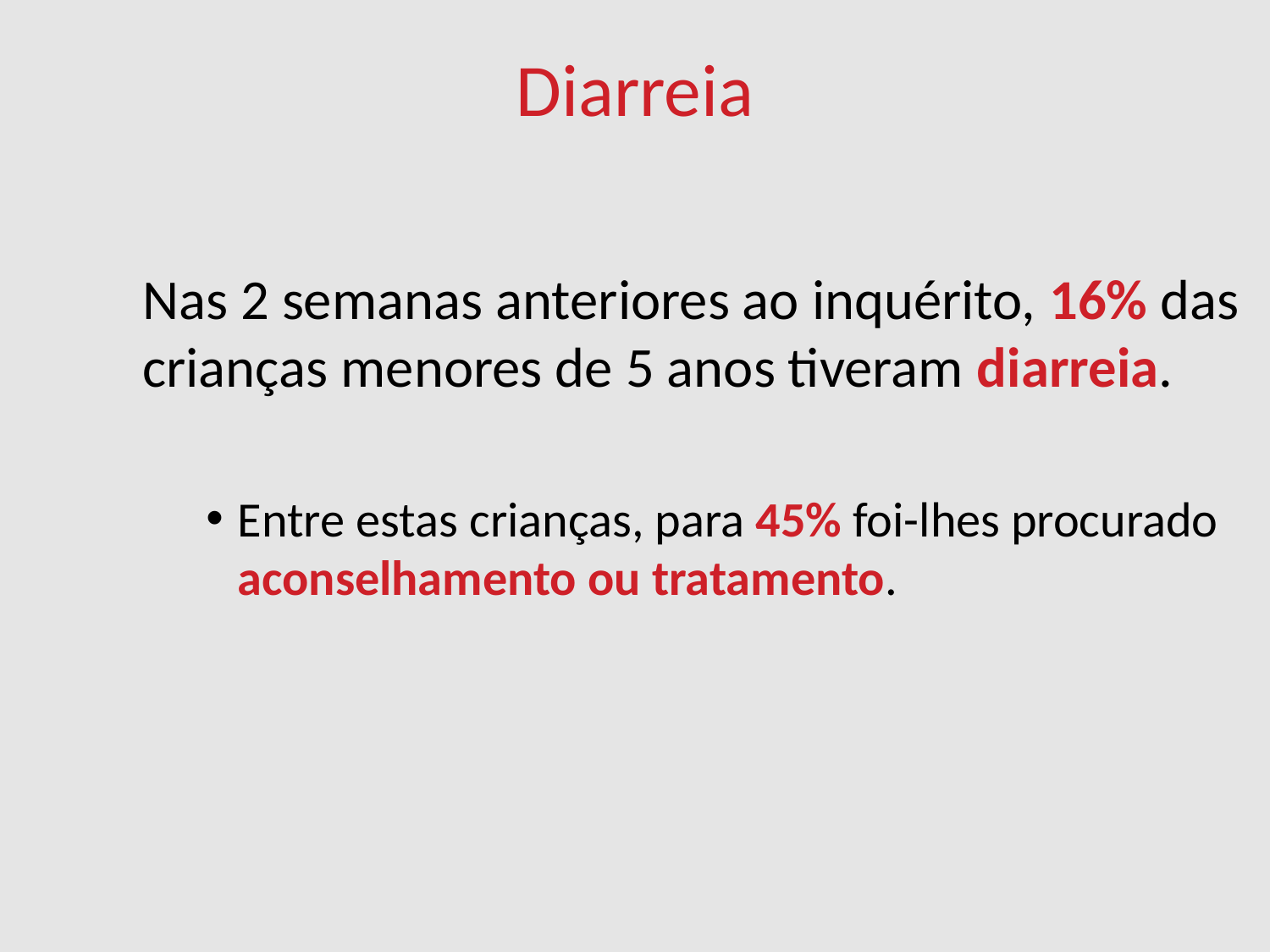

Diarreia
Nas 2 semanas anteriores ao inquérito, 16% das crianças menores de 5 anos tiveram diarreia.

Entre estas crianças, para 45% foi-lhes procurado aconselhamento ou tratamento.